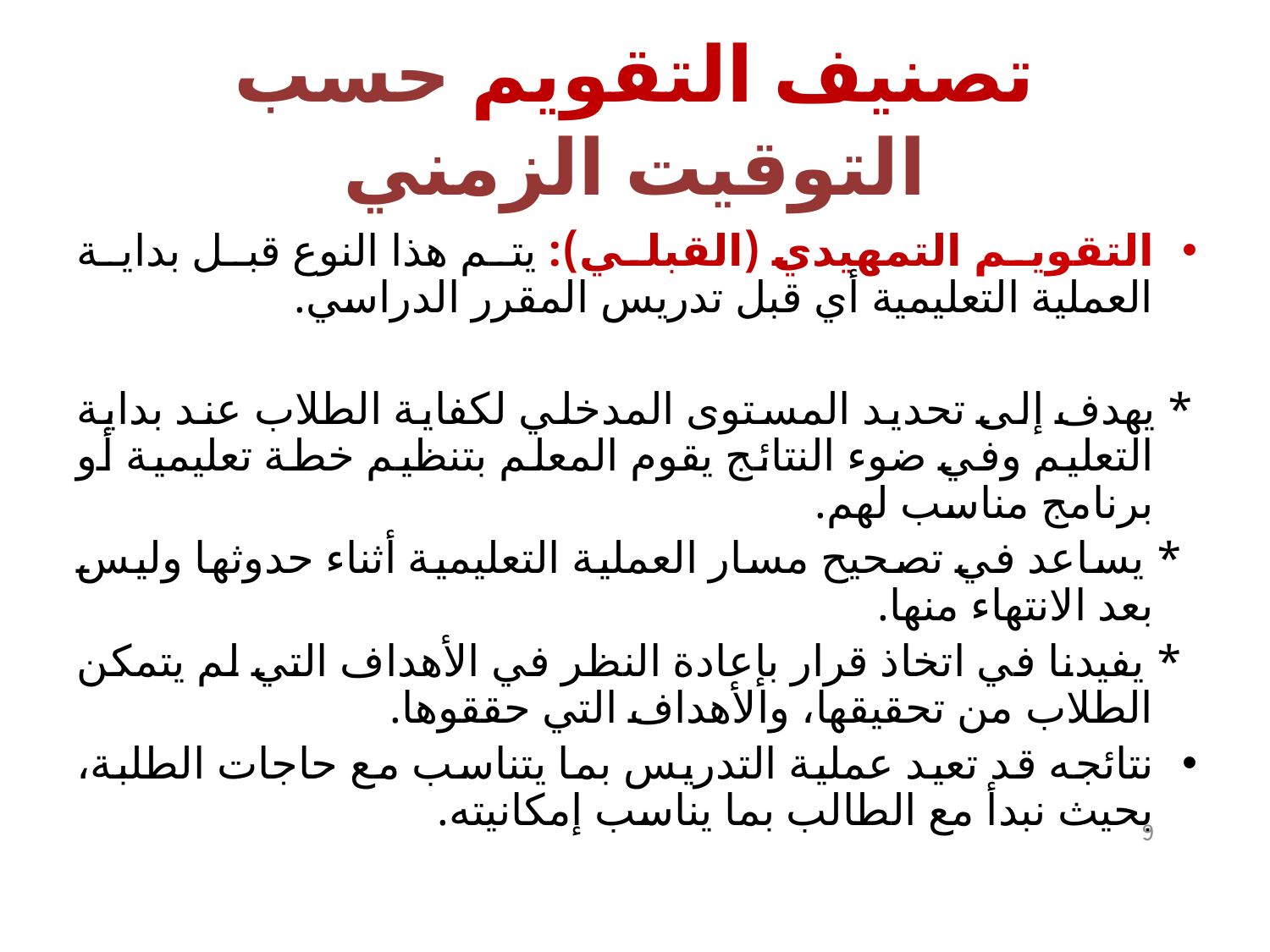

# تصنيف التقويم حسب التوقيت الزمني
التقويم التمهيدي (القبلي): يتم هذا النوع قبل بداية العملية التعليمية أي قبل تدريس المقرر الدراسي.

	* يهدف إلى تحديد المستوى المدخلي لكفاية الطلاب عند بداية التعليم وفي ضوء النتائج يقوم المعلم بتنظيم خطة تعليمية أو برنامج مناسب لهم.
 * يساعد في تصحيح مسار العملية التعليمية أثناء حدوثها وليس بعد الانتهاء منها.
 * يفيدنا في اتخاذ قرار بإعادة النظر في الأهداف التي لم يتمكن الطلاب من تحقيقها، والأهداف التي حققوها.
نتائجه قد تعيد عملية التدريس بما يتناسب مع حاجات الطلبة، بحيث نبدأ مع الطالب بما يناسب إمكانيته.

9